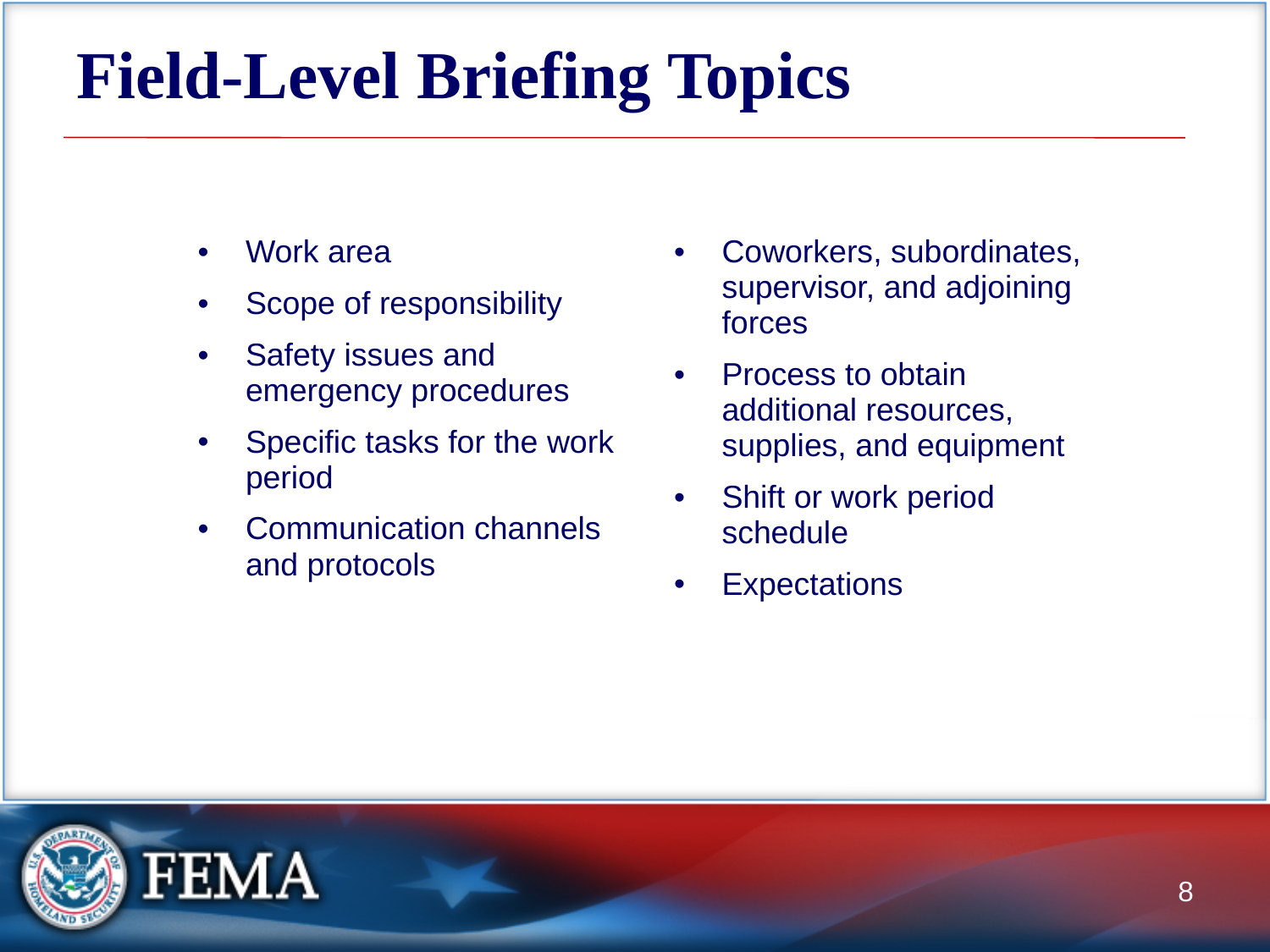

# Field-Level Briefing Topics
|  |  |  |
| --- | --- | --- |
|  | Work area Scope of responsibility Safety issues and emergency procedures Specific tasks for the work period Communication channels and protocols | Coworkers, subordinates, supervisor, and adjoining forces Process to obtain additional resources, supplies, and equipment Shift or work period schedule Expectations |
8